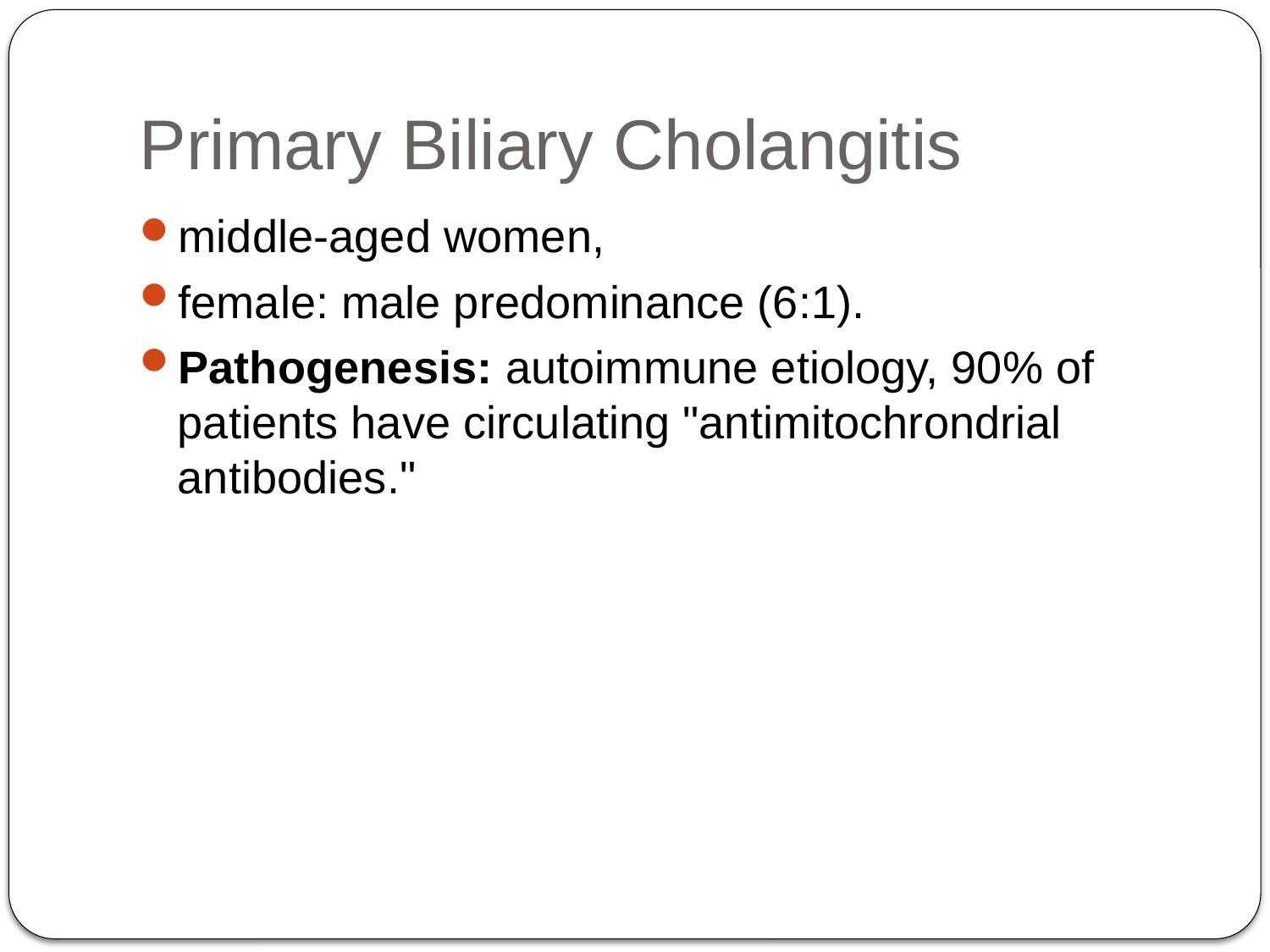

# Primary Biliary Cholangitis
middle-aged women,
female: male predominance (6:1).
Pathogenesis: autoimmune etiology, 90% of patients have circulating "antimitochrondrial antibodies."